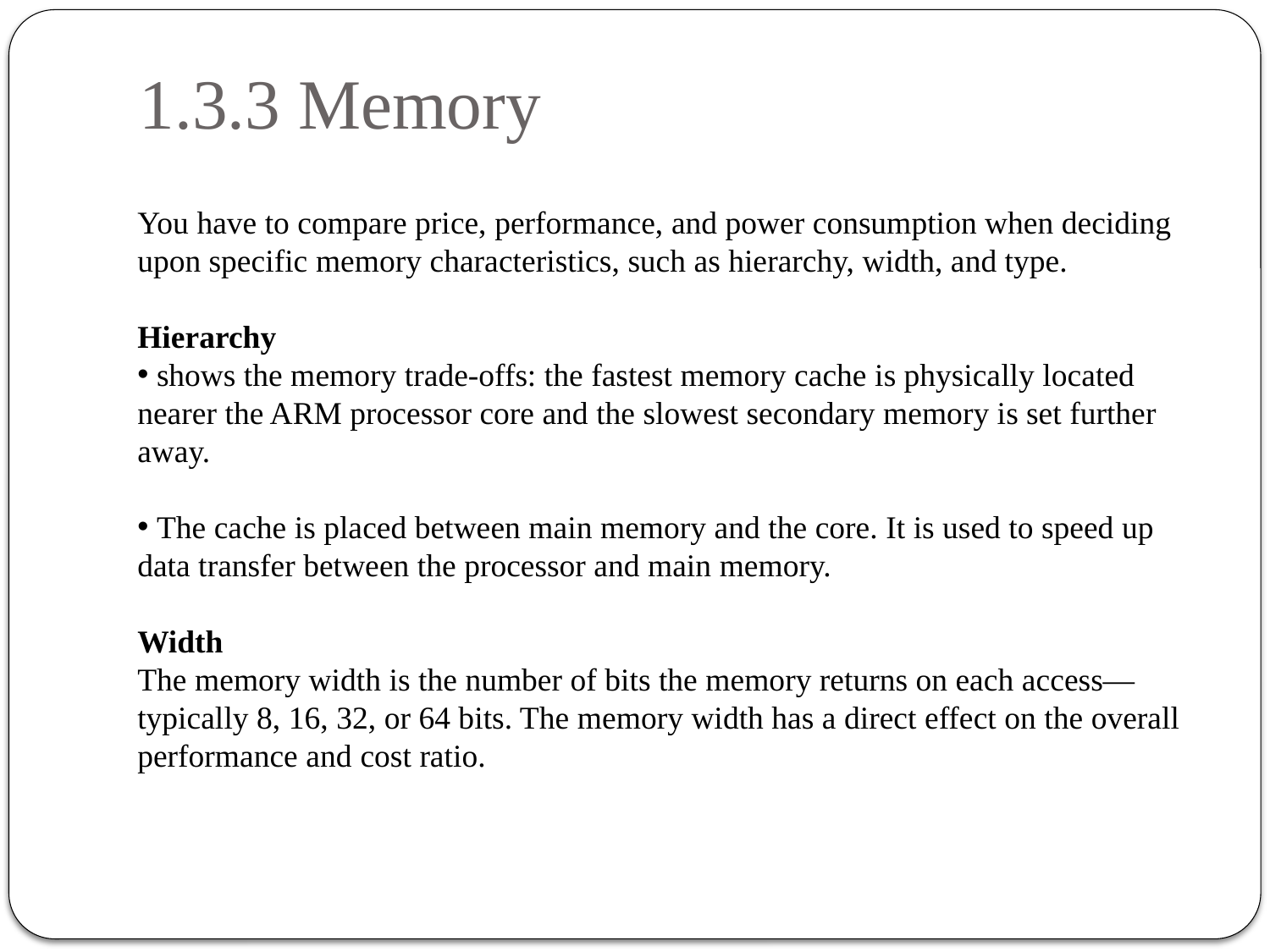

# 1.3.3 Memory
You have to compare price, performance, and power consumption when deciding upon specific memory characteristics, such as hierarchy, width, and type.

Hierarchy
 shows the memory trade-offs: the fastest memory cache is physically located
nearer the ARM processor core and the slowest secondary memory is set further away.

 The cache is placed between main memory and the core. It is used to speed up data transfer between the processor and main memory.

Width
The memory width is the number of bits the memory returns on each access—typically 8, 16, 32, or 64 bits. The memory width has a direct effect on the overall performance and cost ratio.